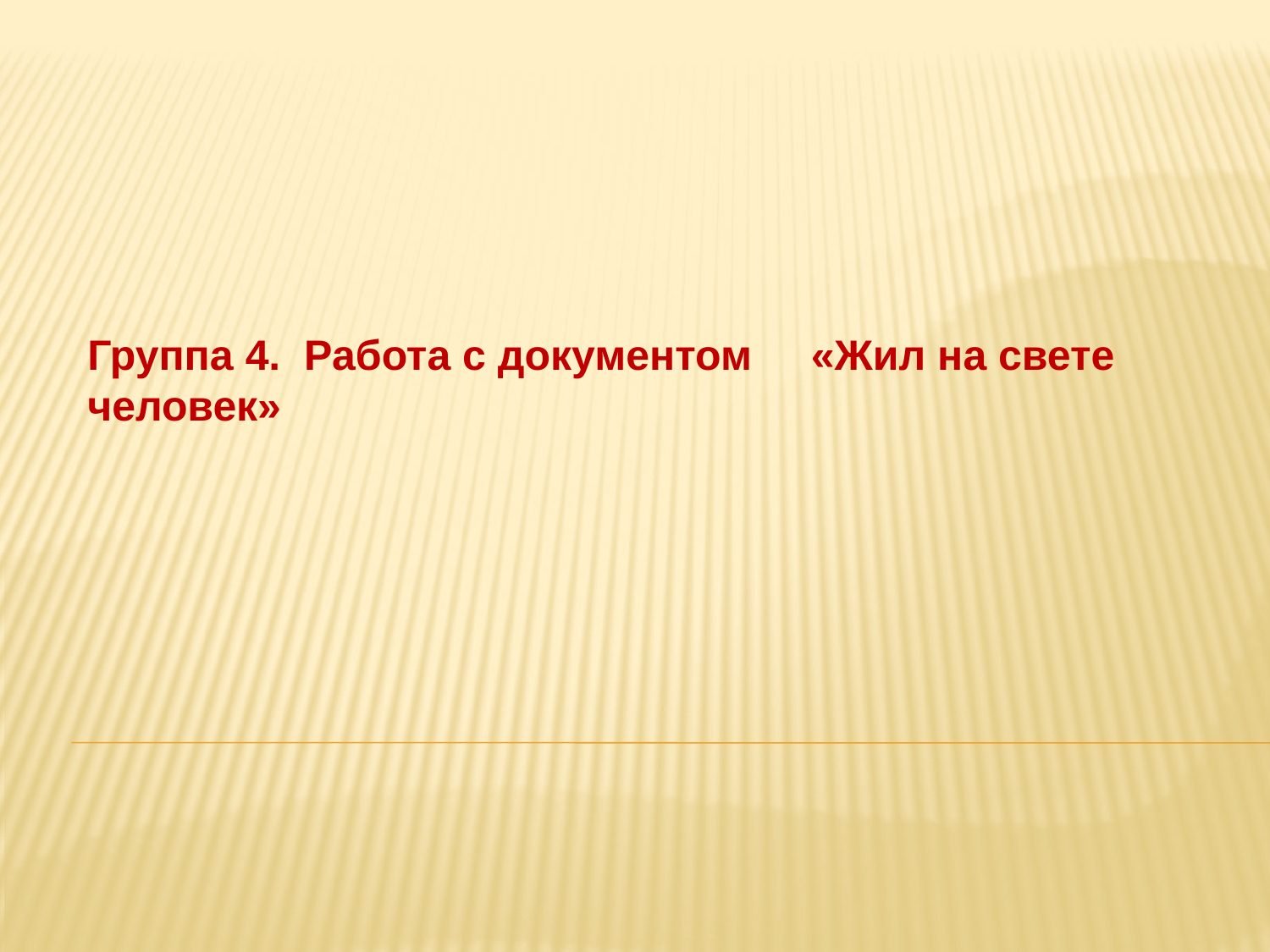

Группа 4.  Работа с документом     «Жил на свете человек»